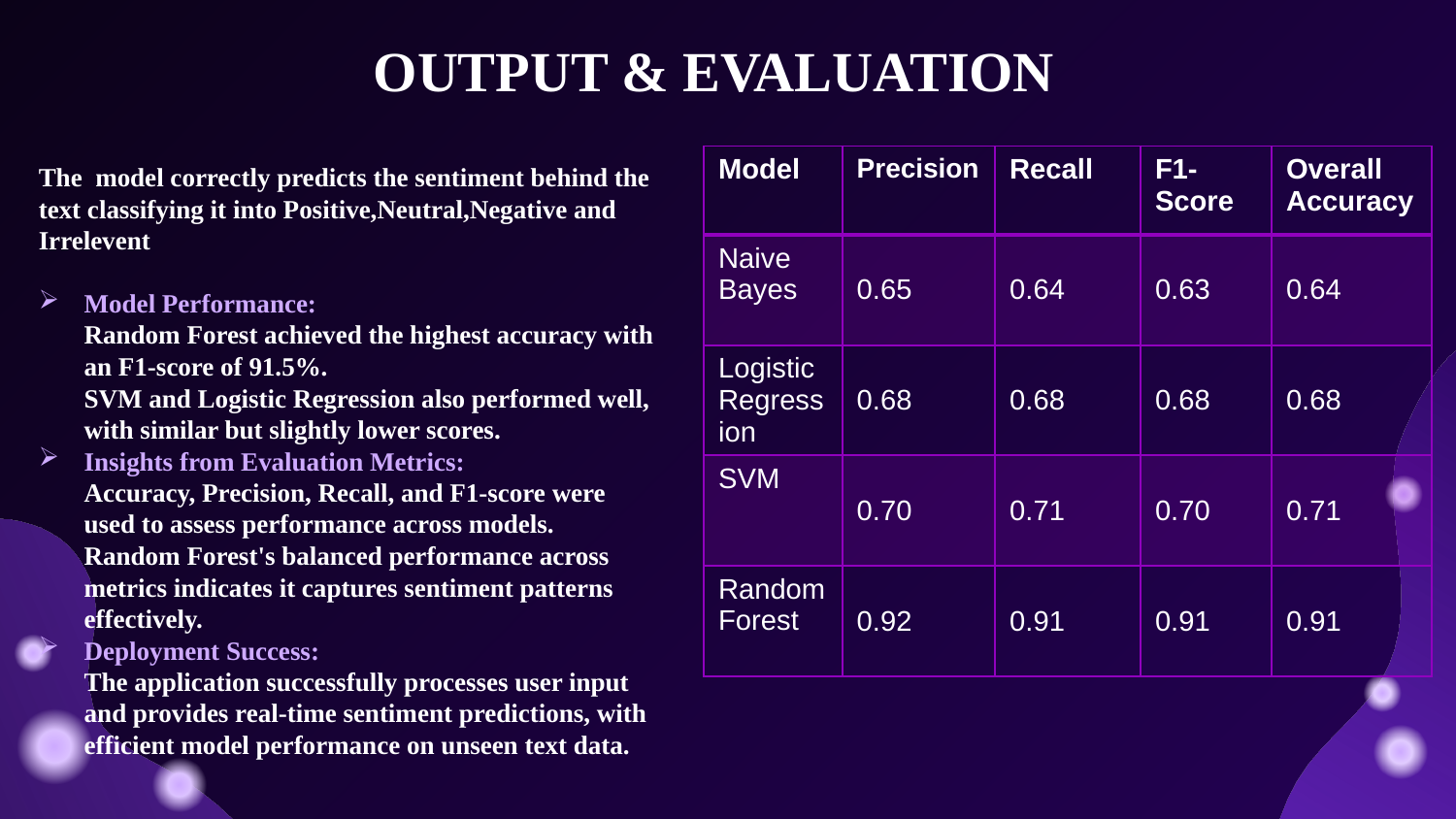

# OUTPUT & EVALUATION
The  model correctly predicts the sentiment behind the text classifying it into Positive,Neutral,Negative and Irrelevent

Model Performance:
Random Forest achieved the highest accuracy with an F1-score of 91.5%.
SVM and Logistic Regression also performed well, with similar but slightly lower scores.
Insights from Evaluation Metrics:
Accuracy, Precision, Recall, and F1-score were used to assess performance across models.
Random Forest's balanced performance across metrics indicates it captures sentiment patterns effectively.
Deployment Success:
The application successfully processes user input and provides real-time sentiment predictions, with efficient model performance on unseen text data.
| Model | Precision | Recall | F1-Score | Overall Accuracy |
| --- | --- | --- | --- | --- |
| Naive Bayes | 0.65 | 0.64 | 0.63 | 0.64 |
| Logistic Regression | 0.68 | 0.68 | 0.68 | 0.68 |
| SVM | 0.70 | 0.71 | 0.70 | 0.71 |
| Random Forest | 0.92 | 0.91 | 0.91 | 0.91 |